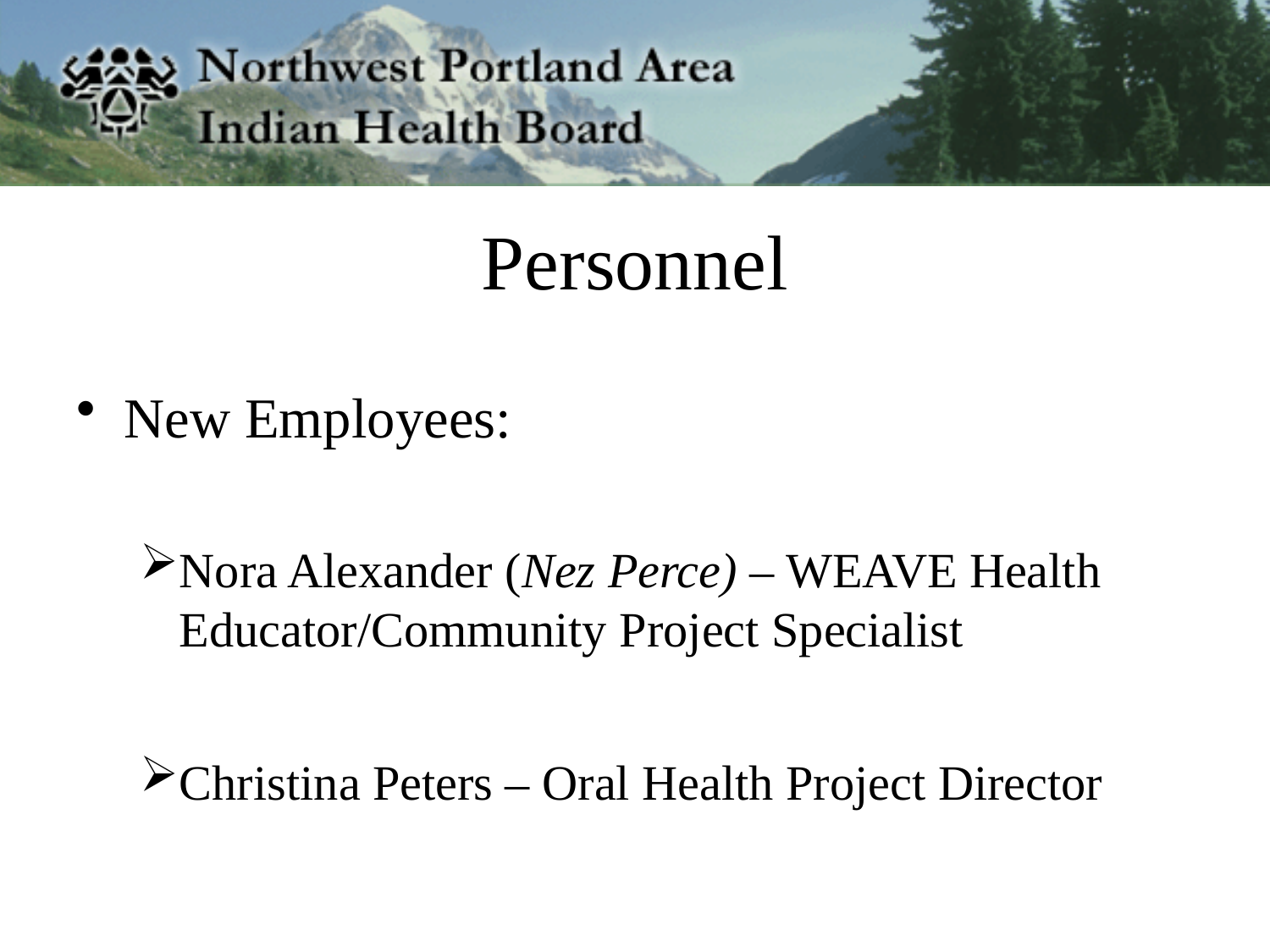

# Personnel

New Employees:

Nora Alexander (Nez Perce) – WEAVE Health Educator/Community Project Specialist

Christina Peters – Oral Health Project Director